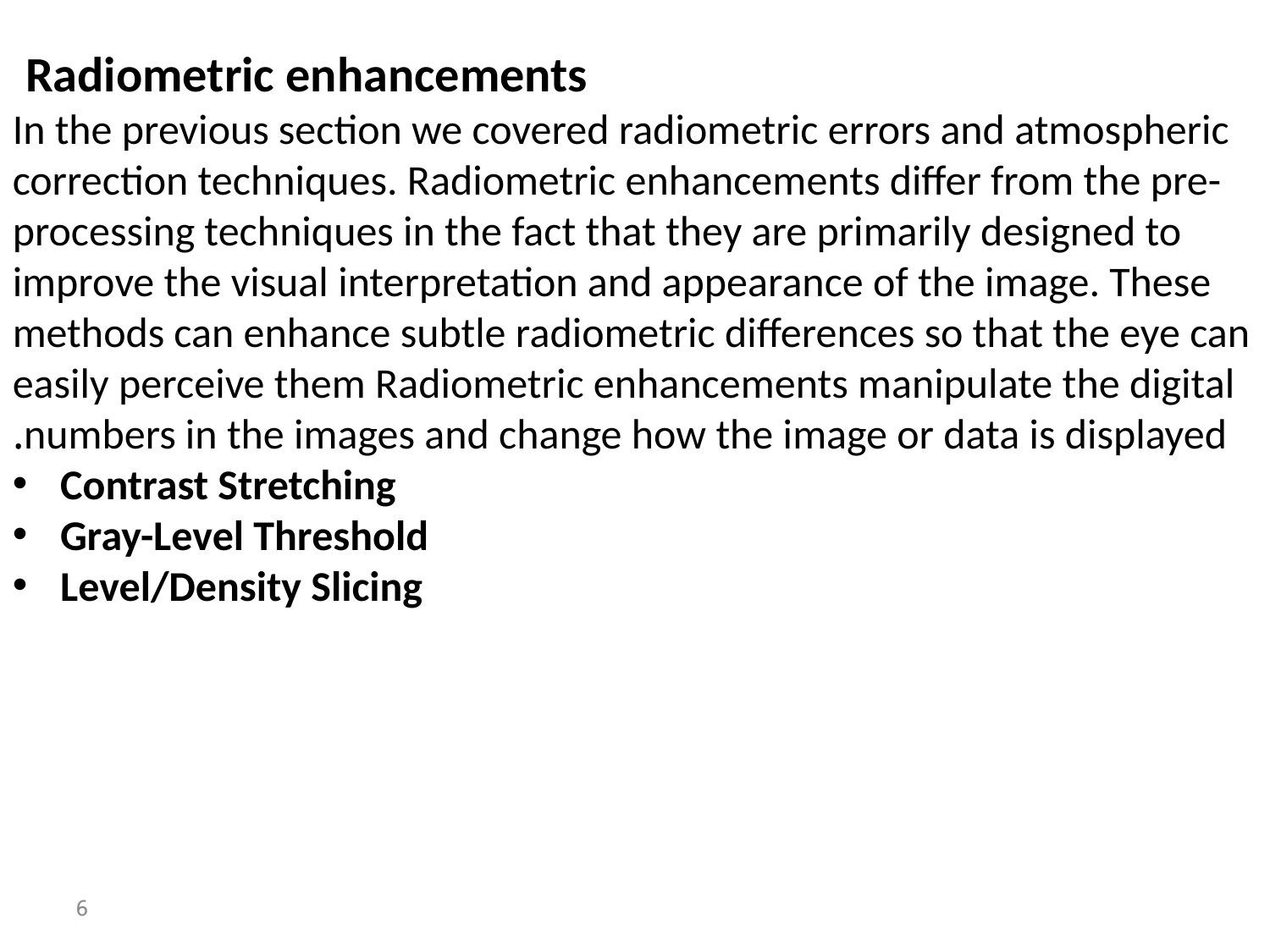

Radiometric enhancements
In the previous section we covered radiometric errors and atmospheric correction techniques. Radiometric enhancements differ from the pre-processing techniques in the fact that they are primarily designed to improve the visual interpretation and appearance of the image. These methods can enhance subtle radiometric differences so that the eye can easily perceive them Radiometric enhancements manipulate the digital numbers in the images and change how the image or data is displayed.
Contrast Stretching
Gray-Level Threshold
Level/Density Slicing

6